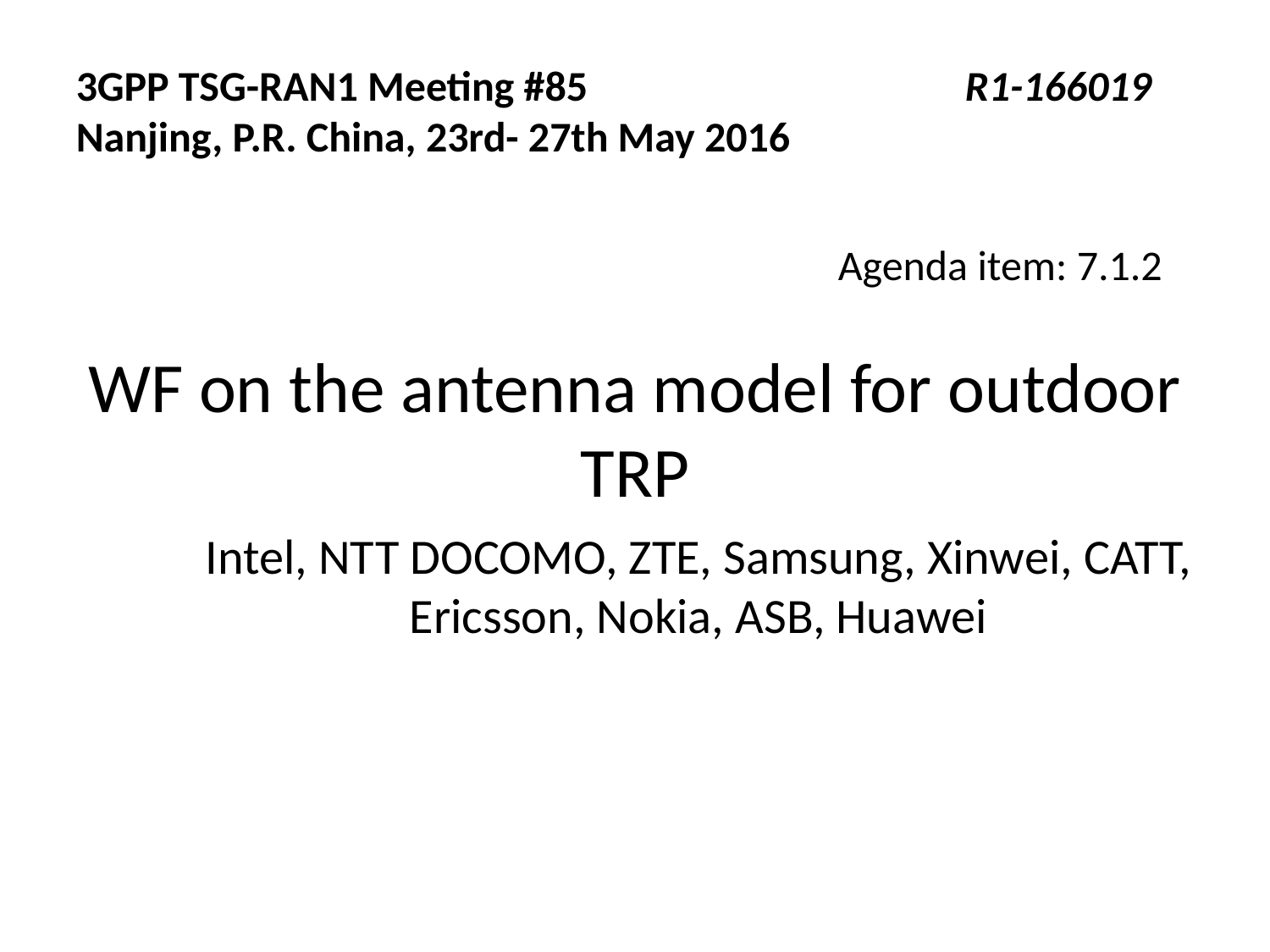

3GPP TSG-RAN1 Meeting #85			R1-166019
Nanjing, P.R. China, 23rd- 27th May 2016
Agenda item: 7.1.2
WF on the antenna model for outdoor TRP
Intel, NTT DOCOMO, ZTE, Samsung, Xinwei, CATT, Ericsson, Nokia, ASB, Huawei